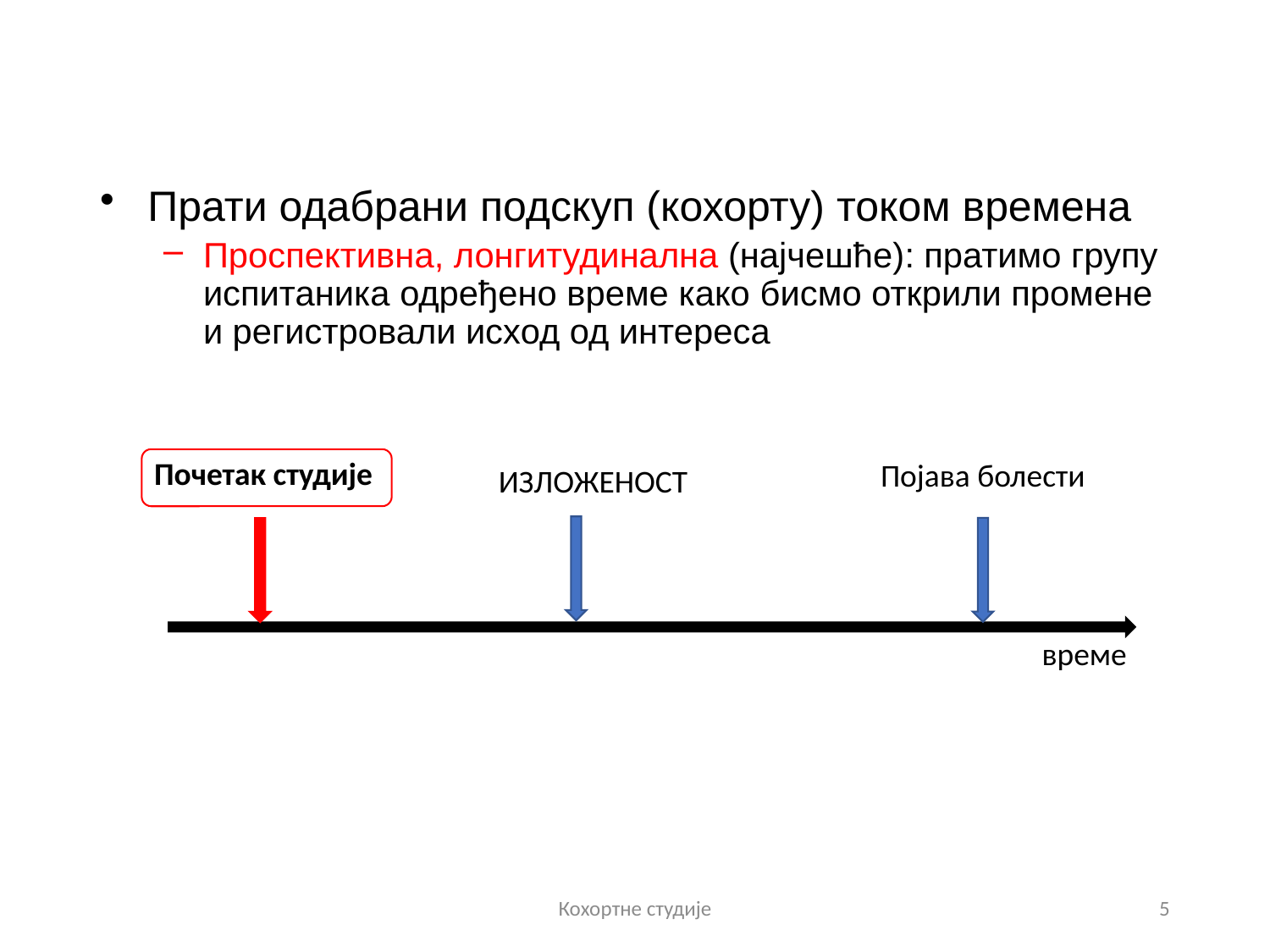

Прати одабрани подскуп (кохорту) током времена
Проспективна, лонгитудинална (најчешће): пратимо групу испитаника одређено време како бисмо открили промене и регистровали исход од интереса

Почетак студије

Појава болести
ИЗЛОЖЕНОСТ

време
Кохортне студије
5